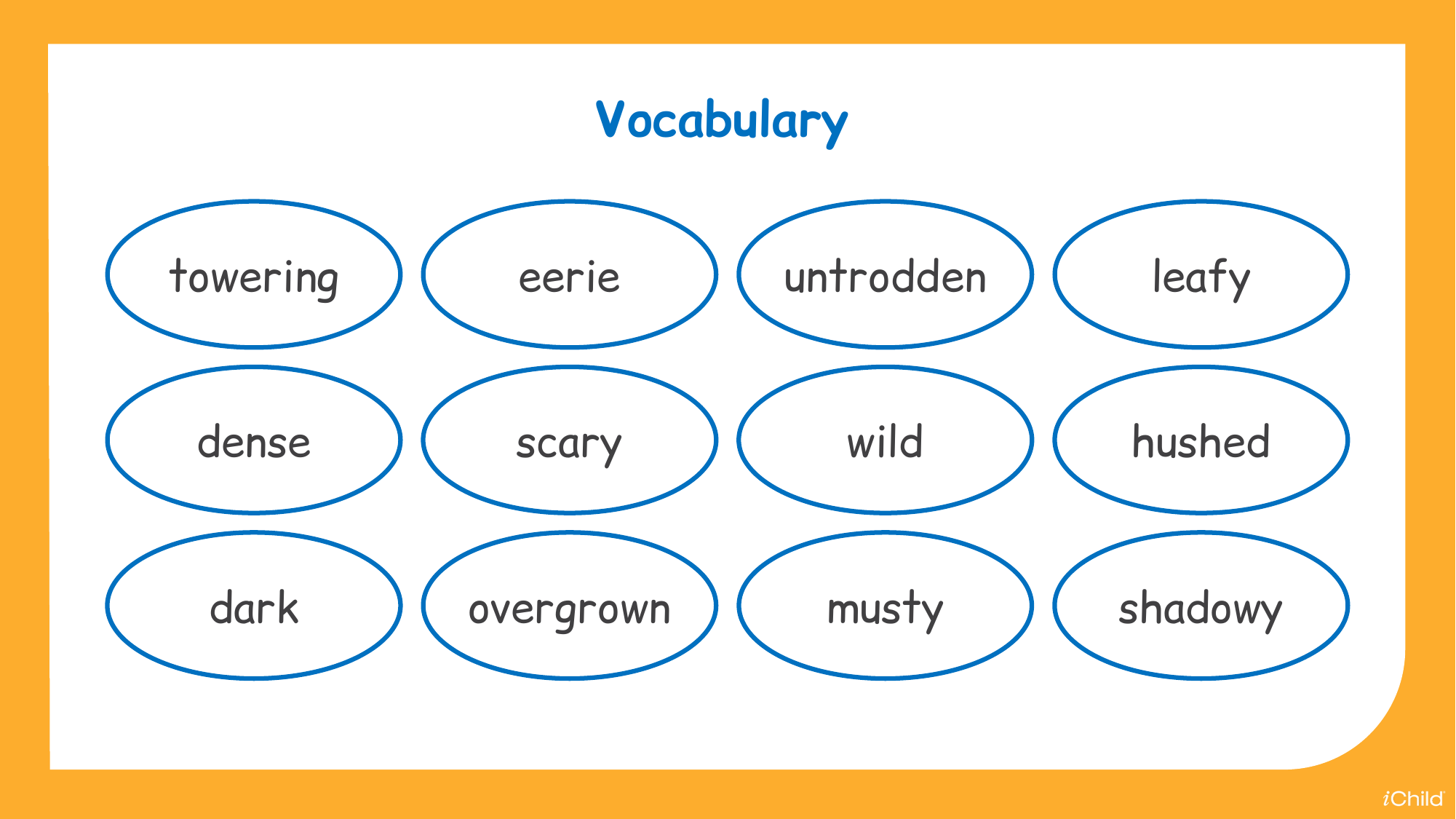

Vocabulary
towering
eerie
untrodden
leafy
dense
scary
wild
hushed
dark
overgrown
musty
shadowy